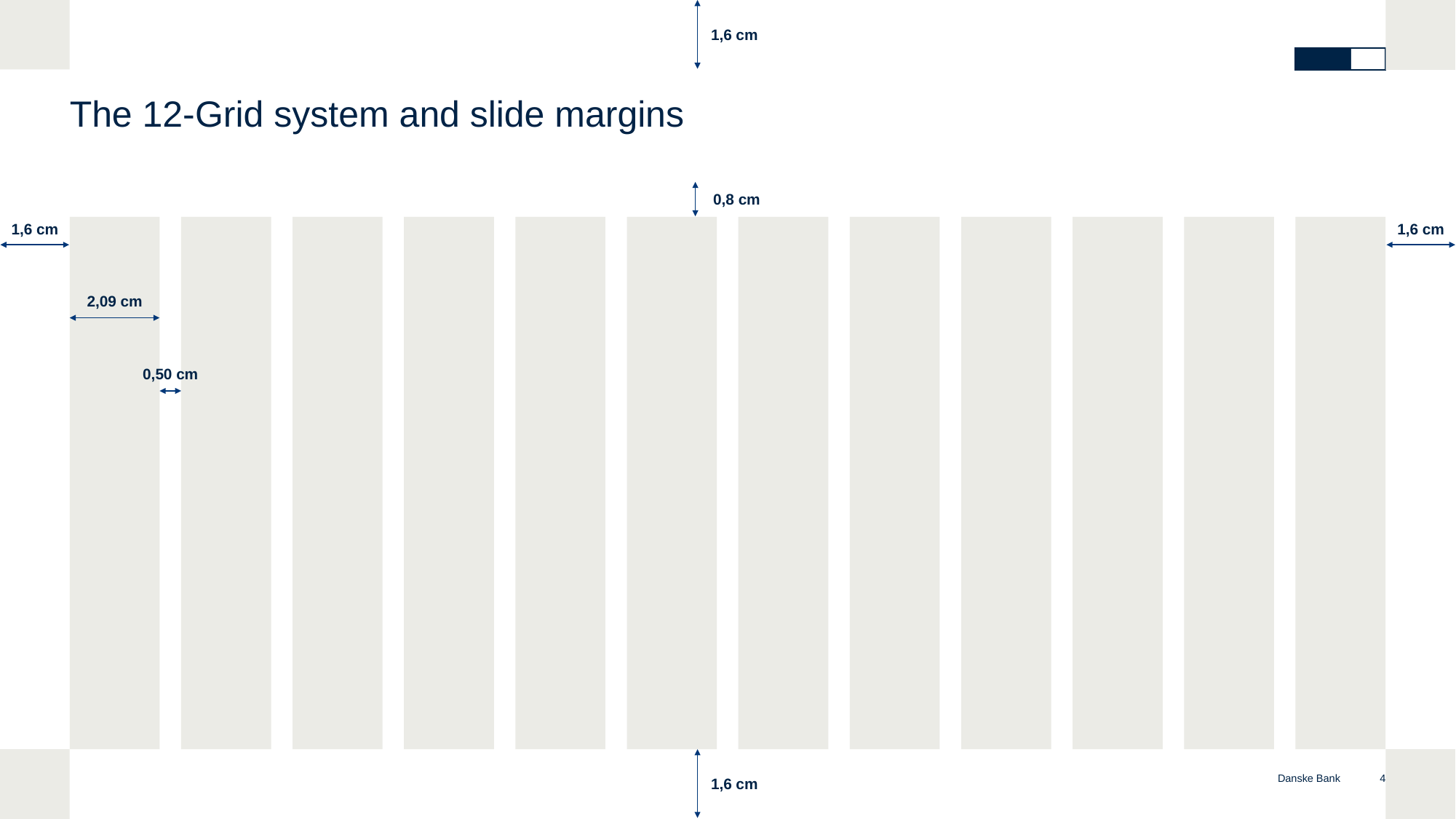

1,6 cm

# The 12-Grid system and slide margins
0,8 cm

1,6 cm
1,6 cm
2,09 cm
0,50 cm
1,6 cm